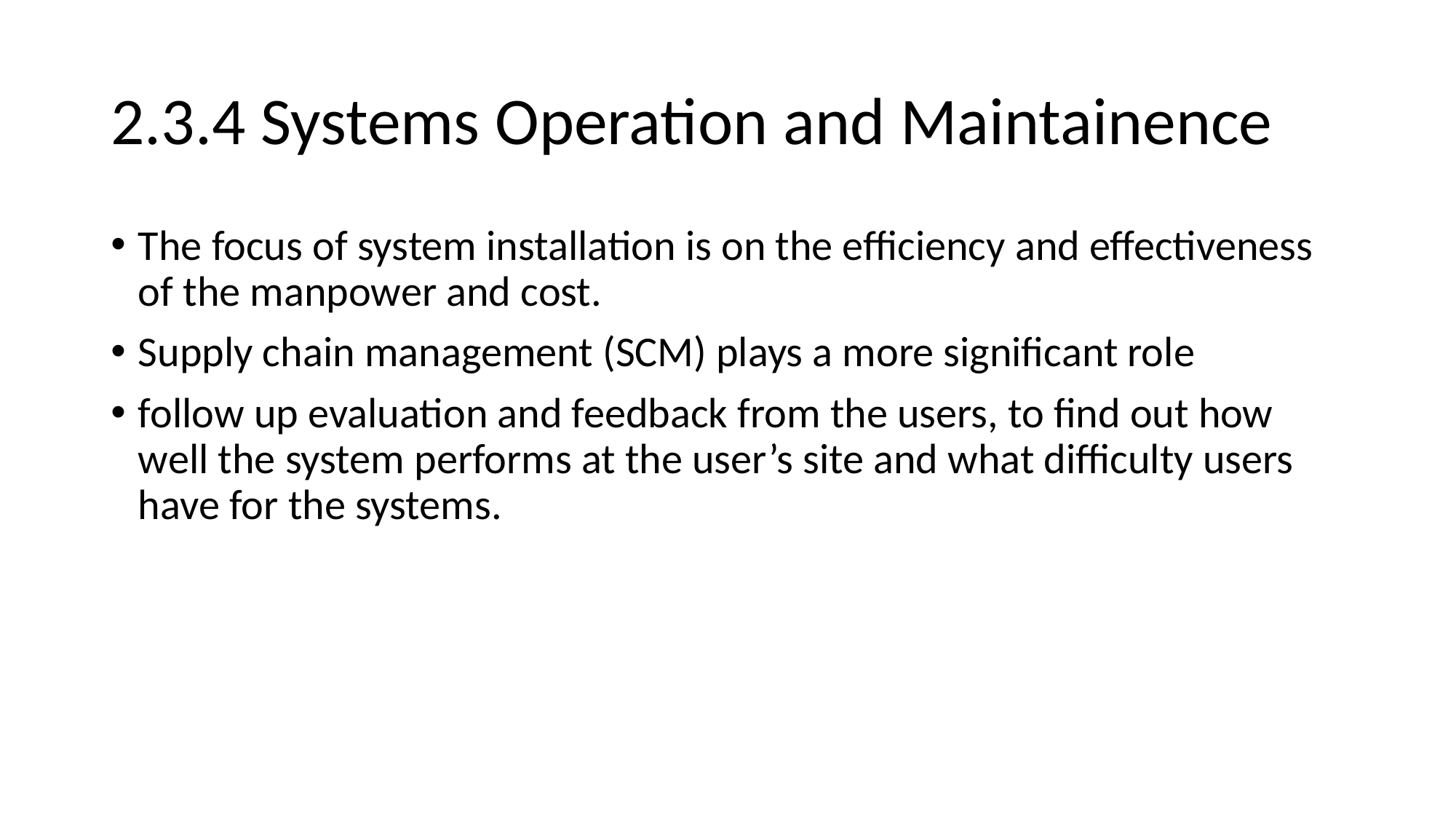

# 2.3.4 Systems Operation and Maintainence
The focus of system installation is on the efficiency and effectiveness of the manpower and cost.
Supply chain management (SCM) plays a more significant role
follow up evaluation and feedback from the users, to find out how well the system performs at the user’s site and what difficulty users have for the systems.